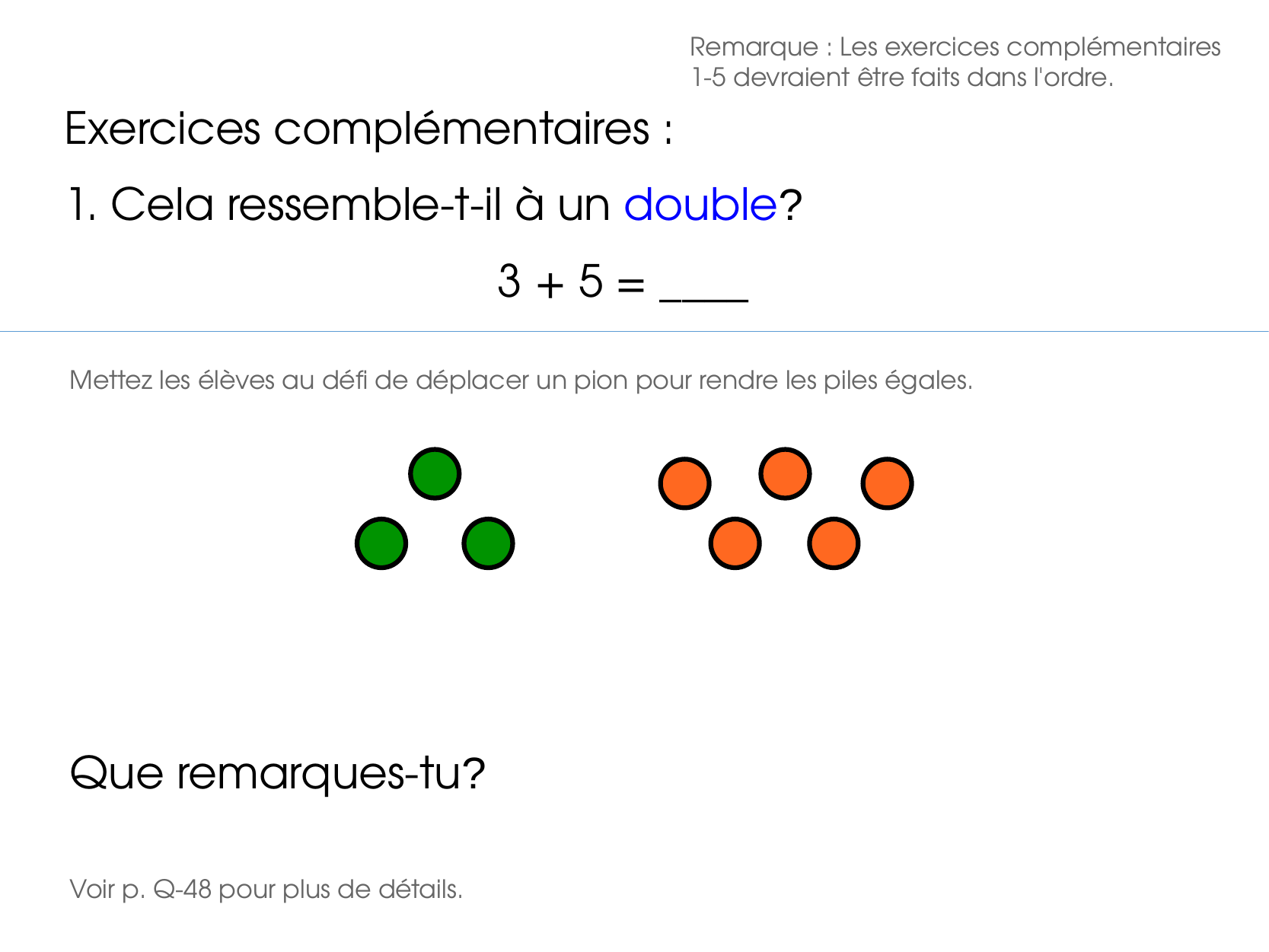

Remarque : Les exercices complémentaires 1-5 devraient être faits dans l'ordre.
Exercices complémentaires :
1. Cela ressemble-t-il à un double?
3 + 5 = ____
Mettez les élèves au défi de déplacer un pion pour rendre les piles égales.

Que remarques-tu?
Voir p. Q-48 pour plus de détails.